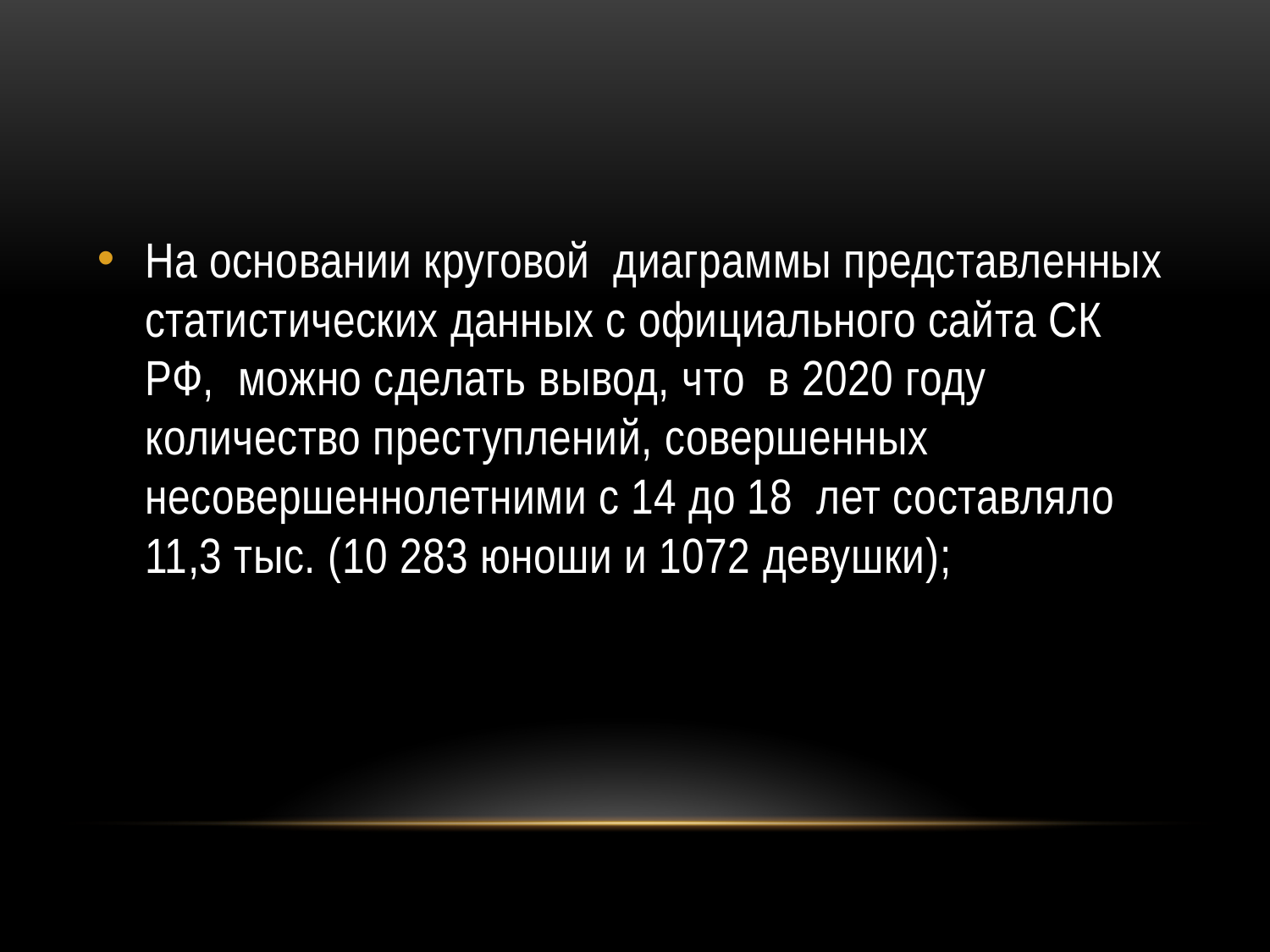

На основании круговой  диаграммы представленных статистических данных с официального сайта СК РФ,  можно сделать вывод, что  в 2020 году количество преступлений, совершенных несовершеннолетними с 14 до 18  лет составляло  11,3 тыс. (10 283 юноши и 1072 девушки);